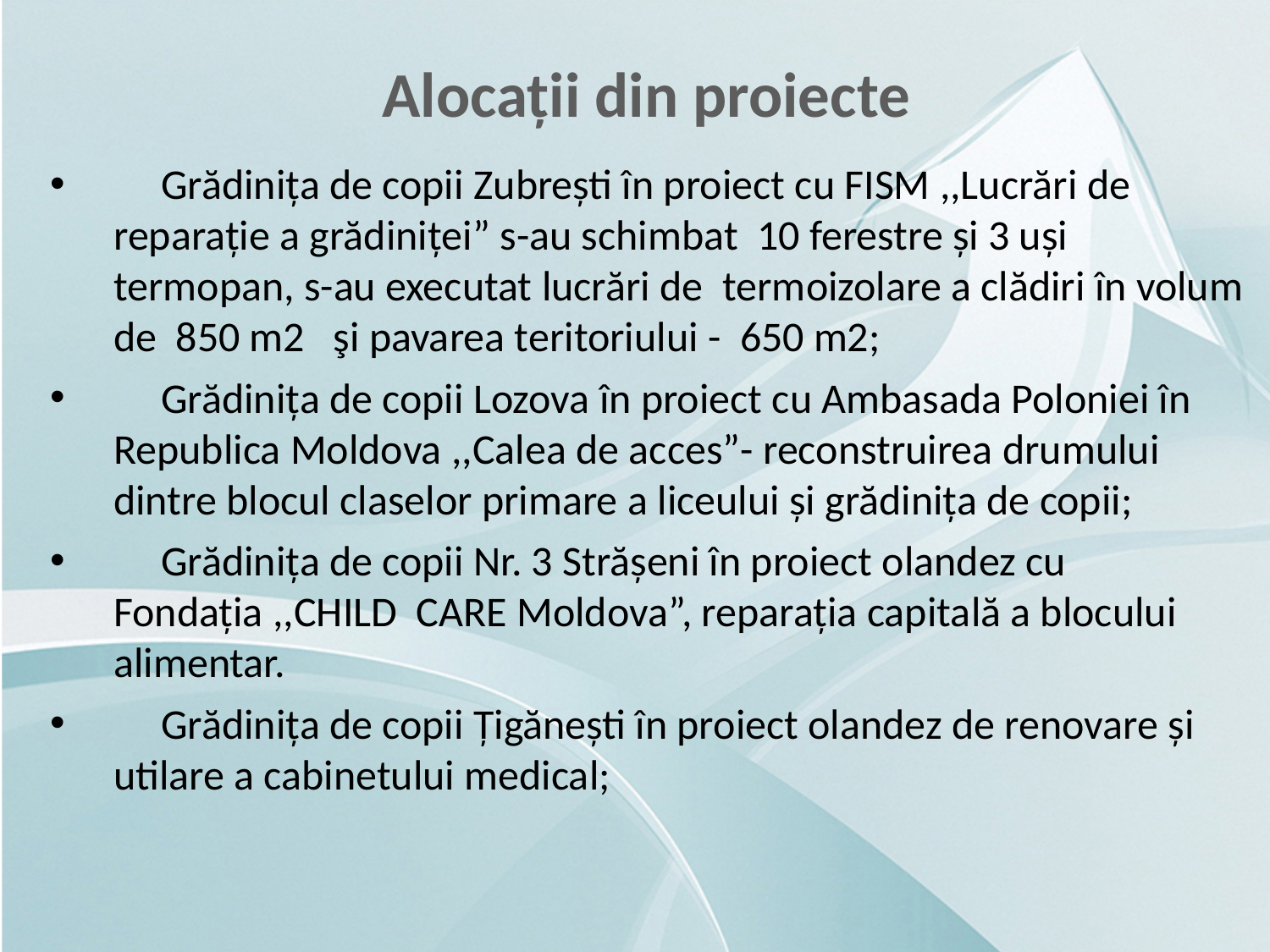

Alocații din proiecte
     Grădinița de copii Zubrești în proiect cu FISM ,,Lucrări de reparație a grădiniței” s-au schimbat  10 ferestre și 3 uși termopan, s-au executat lucrări de  termoizolare a clădiri în volum de  850 m2   şi pavarea teritoriului -  650 m2;
     Grădinița de copii Lozova în proiect cu Ambasada Poloniei în Republica Moldova ,,Calea de acces”- reconstruirea drumului dintre blocul claselor primare a liceului și grădinița de copii;
     Grădinița de copii Nr. 3 Strășeni în proiect olandez cu Fondația ,,CHILD  CARE Moldova”, reparația capitală a blocului alimentar.
     Grădinița de copii Țigănești în proiect olandez de renovare și utilare a cabinetului medical;